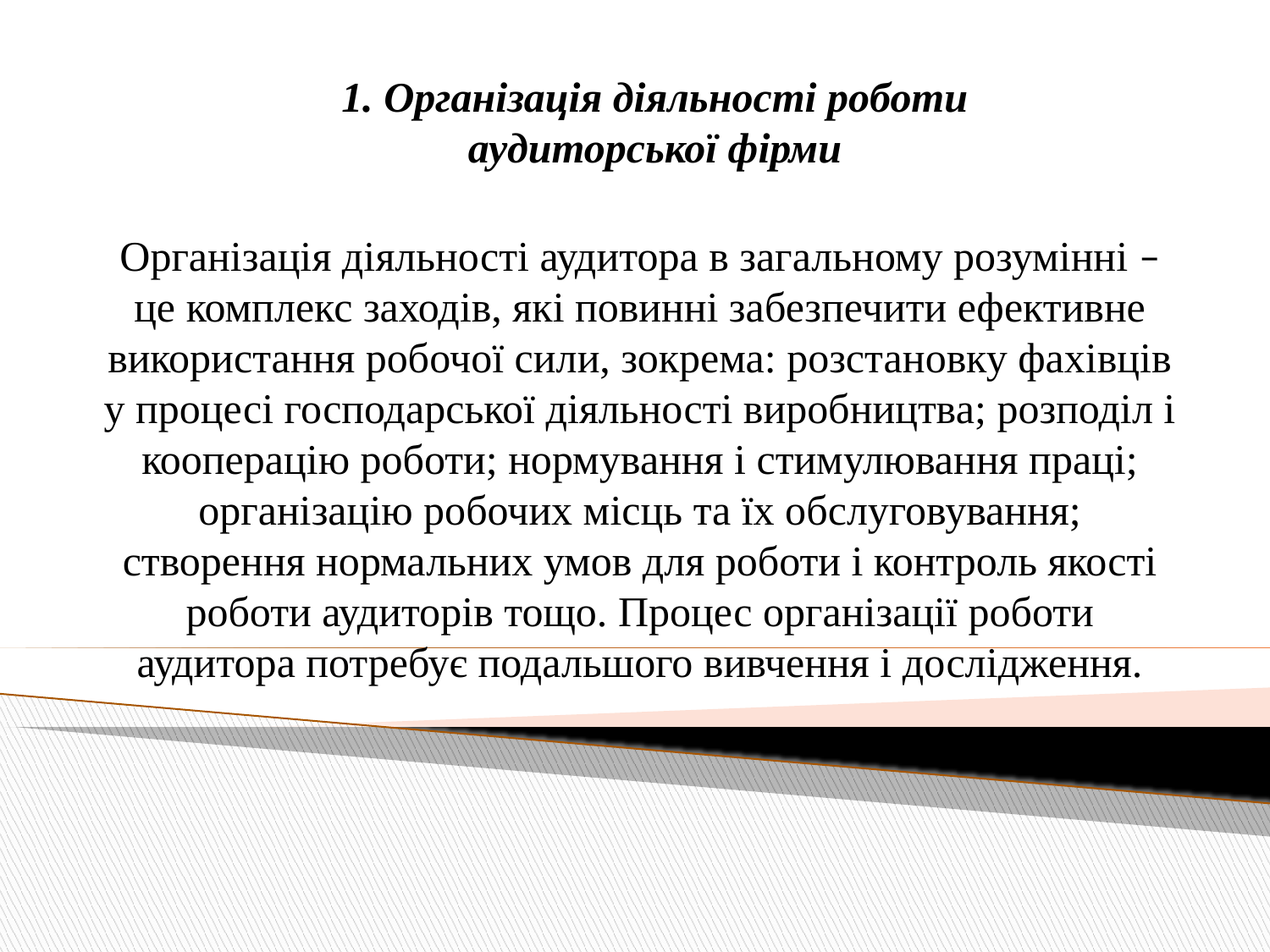

1. Організація діяльності роботи аудиторської фірми
Організація діяльності аудитора в загальному розумінні – це комплекс заходів, які повинні забезпечити ефективне використання робочої сили, зокрема: розстановку фахівців у процесі господарської діяльності виробництва; розподіл і кооперацію роботи; нормування і стимулювання праці; організацію робочих місць та їх обслуговування; створення нормальних умов для роботи і контроль якості роботи аудиторів тощо. Процес організації роботи аудитора потребує подальшого вивчення і дослідження.